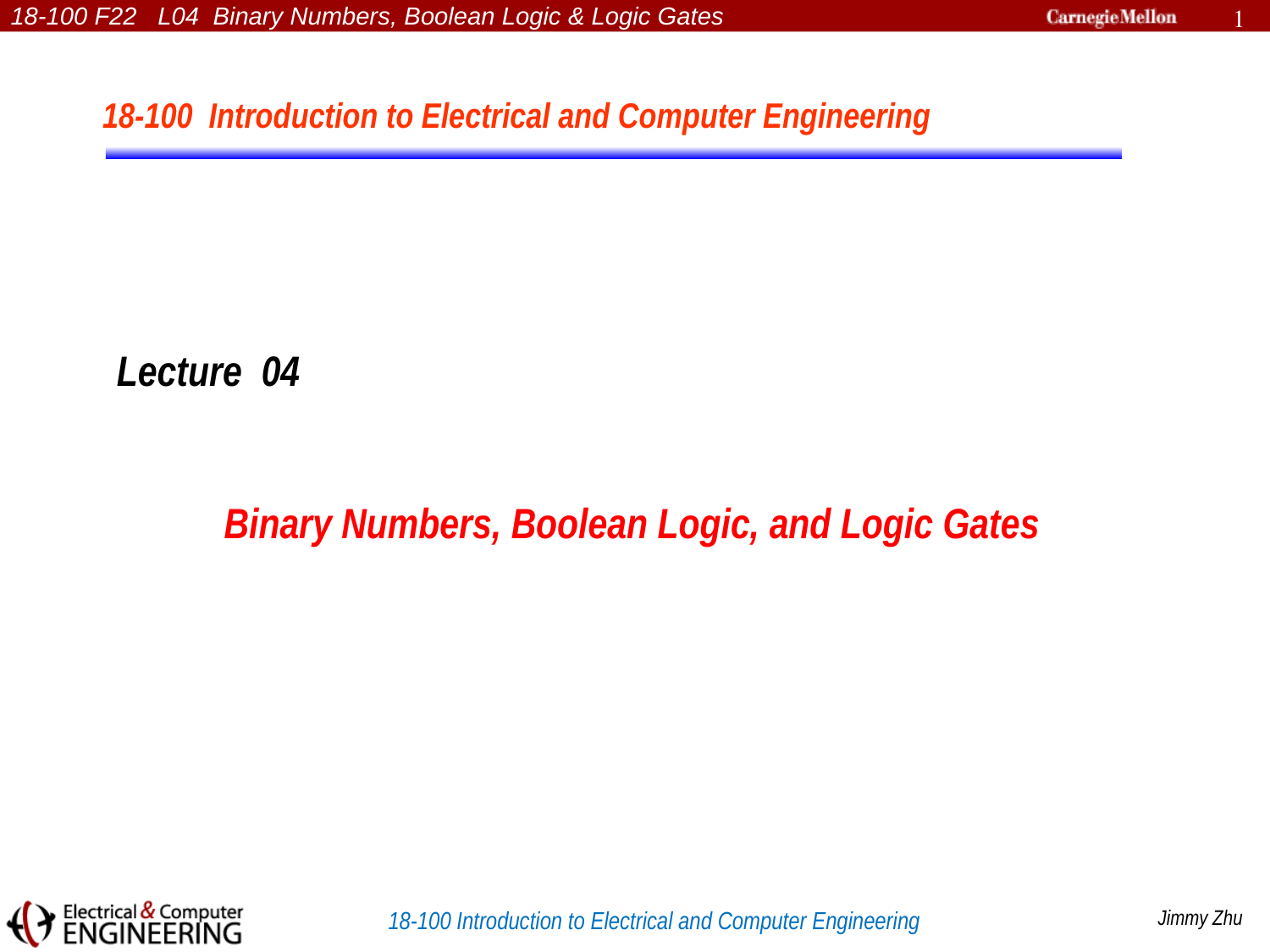

1
18-100  Introduction to Electrical and Computer Engineering

Lecture  04

           Binary Numbers, Boolean Logic, and Logic Gates